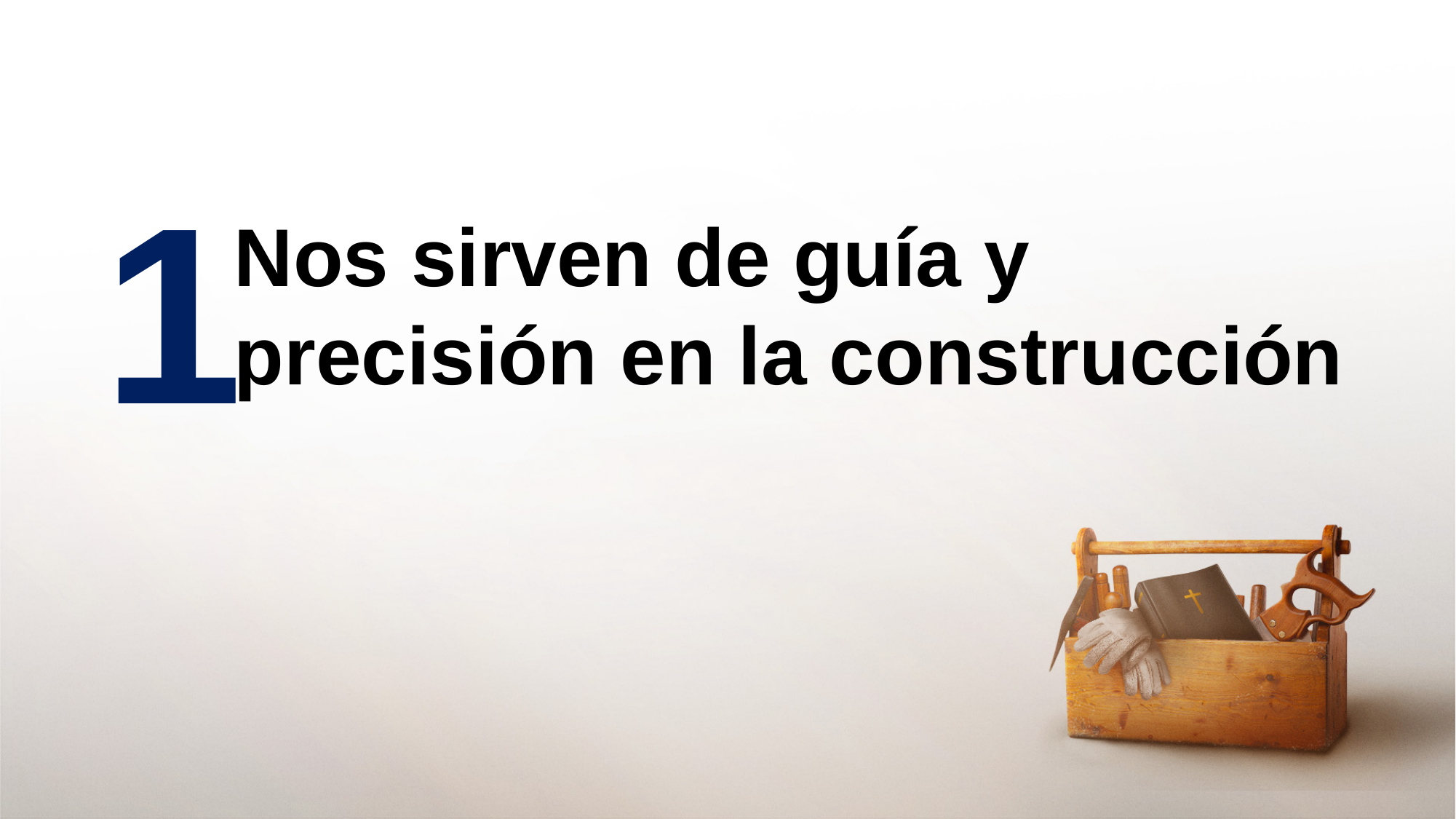

1
Nos sirven de guía y precisión en la construcción